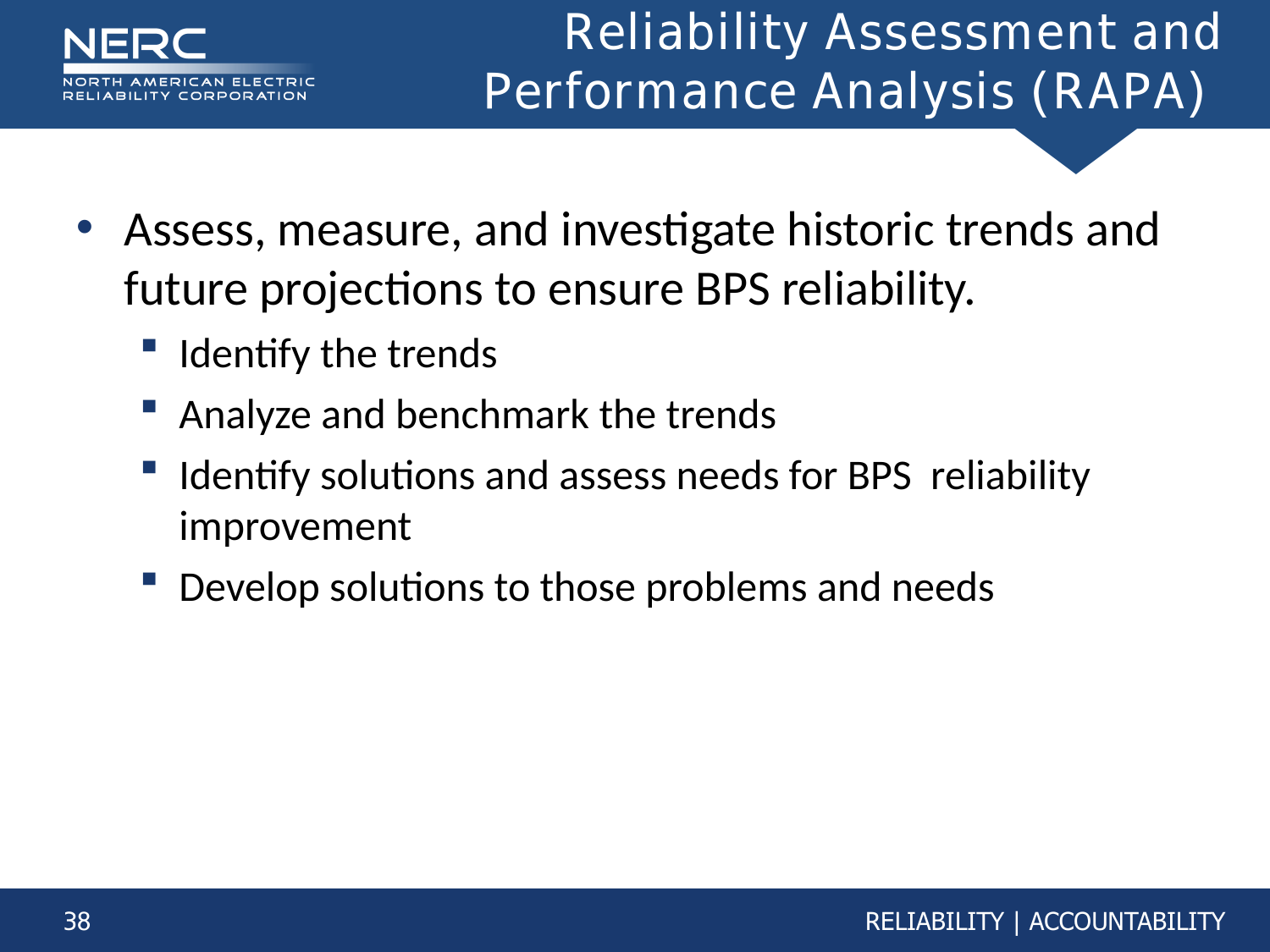

# Reliability Assessment and Performance Analysis (RAPA)
Assess, measure, and investigate historic trends and future projections to ensure BPS reliability.
Identify the trends
Analyze and benchmark the trends
Identify solutions and assess needs for BPS  reliability improvement
Develop solutions to those problems and needs